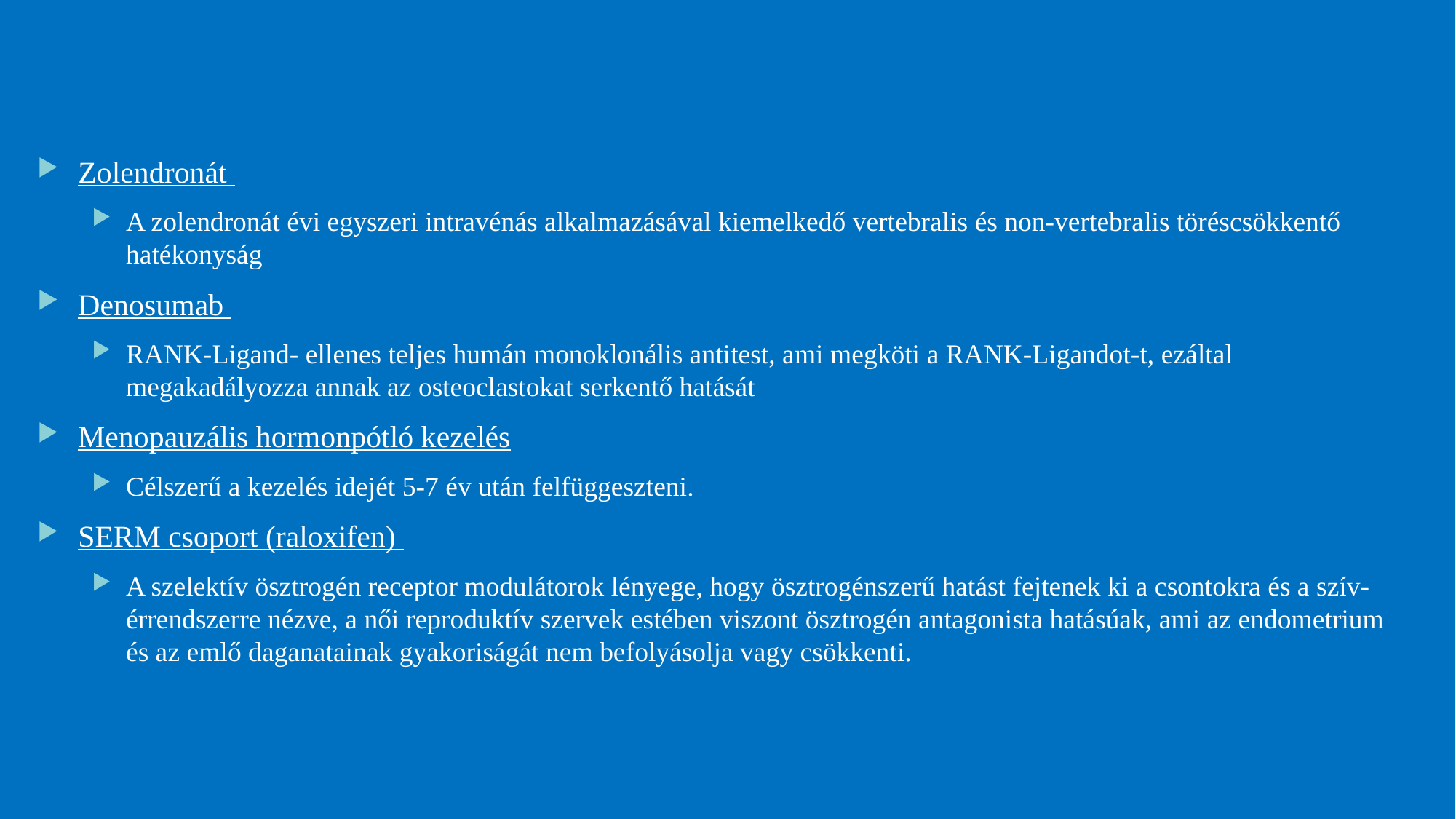

16
#
Zolendronát
A zolendronát évi egyszeri intravénás alkalmazásával kiemelkedő vertebralis és non-vertebralis töréscsökkentő hatékonyság
Denosumab
RANK-Ligand- ellenes teljes humán monoklonális antitest, ami megköti a RANK-Ligandot-t, ezáltal megakadályozza annak az osteoclastokat serkentő hatását
Menopauzális hormonpótló kezelés
Célszerű a kezelés idejét 5-7 év után felfüggeszteni.
SERM csoport (raloxifen)
A szelektív ösztrogén receptor modulátorok lényege, hogy ösztrogénszerű hatást fejtenek ki a csontokra és a szív-érrendszerre nézve, a női reproduktív szervek estében viszont ösztrogén antagonista hatásúak, ami az endometrium és az emlő daganatainak gyakoriságát nem befolyásolja vagy csökkenti.